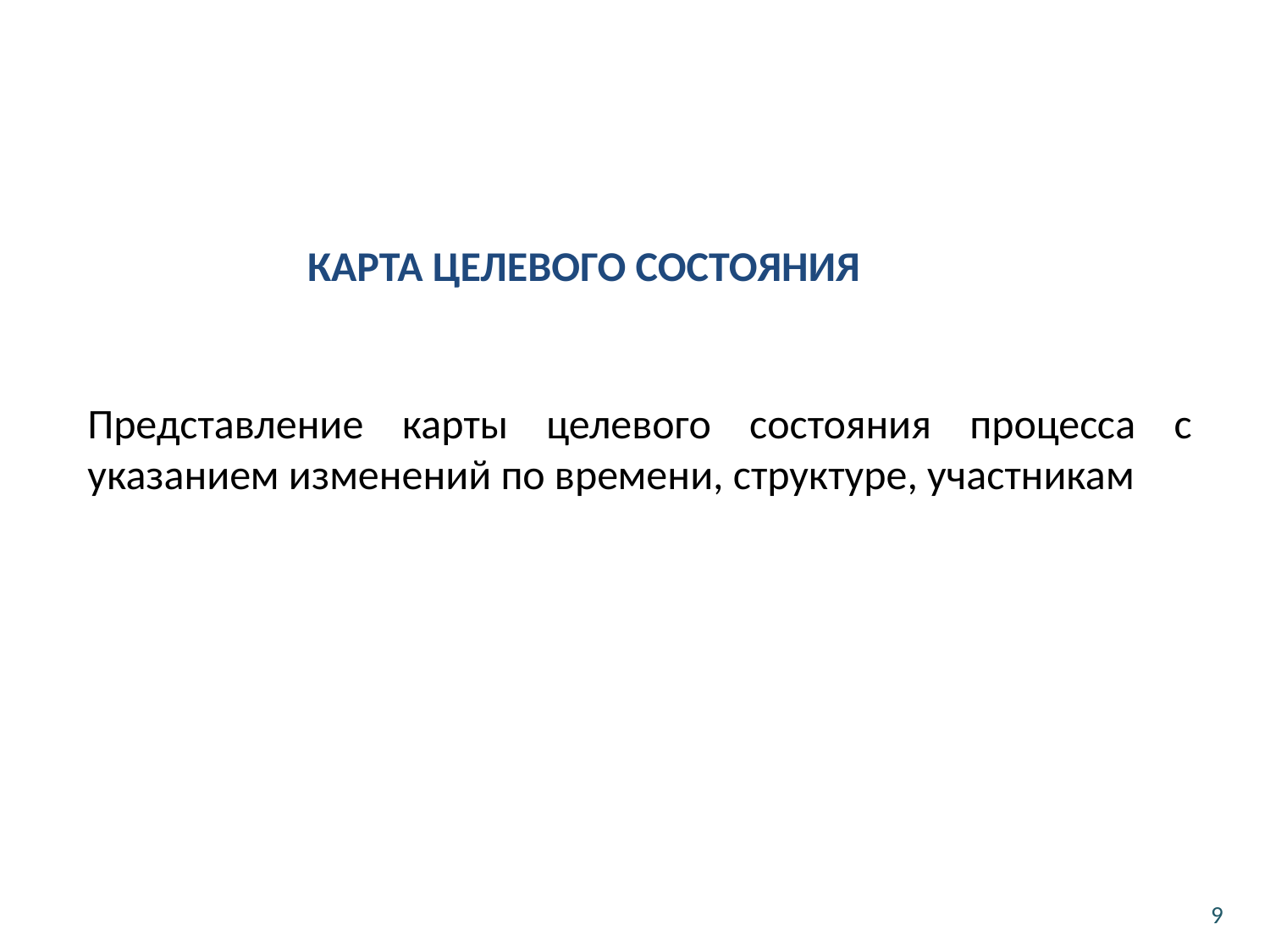

Карта целевого состояния
Представление карты целевого состояния процесса с указанием изменений по времени, структуре, участникам
9